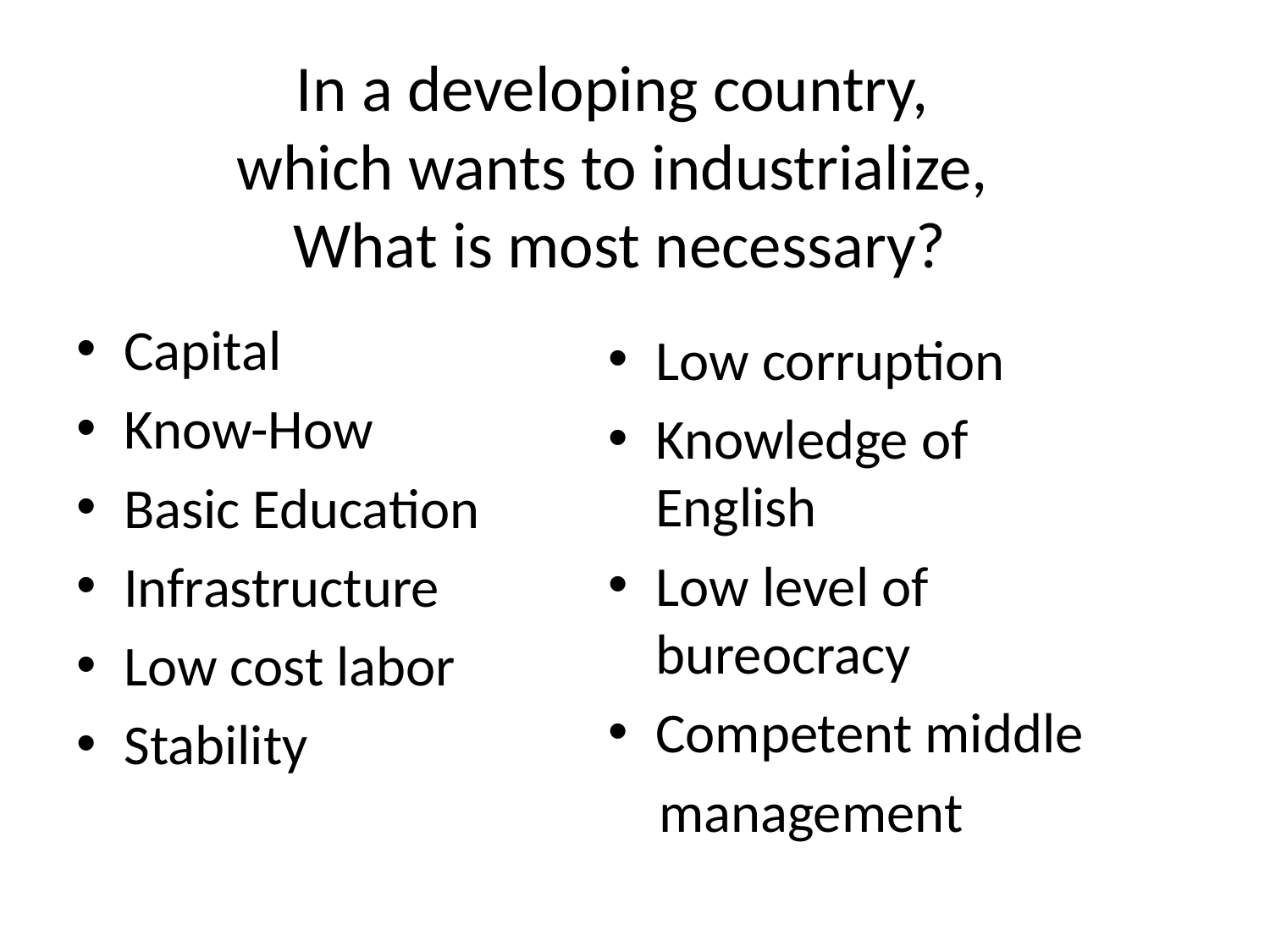

# In a developing country, which wants to industrialize, What is most necessary?
Capital
Know-How
Basic Education
Infrastructure
Low cost labor
Stability

Low corruption
Knowledge of English
Low level of bureocracy
Competent middle
    management